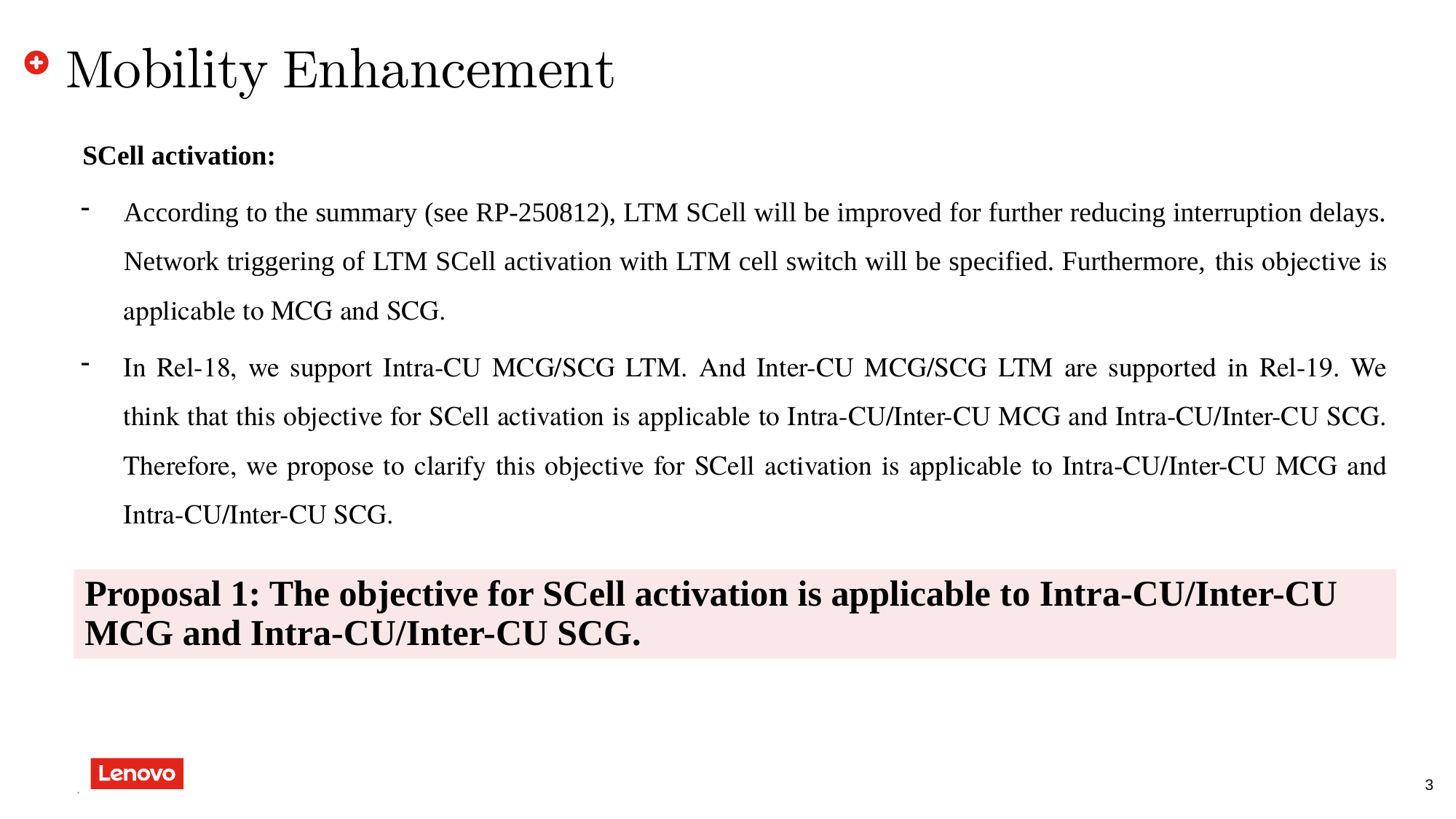

# Mobility Enhancement
SCell activation:
According to the summary (see RP-250812), LTM SCell will be improved for further reducing interruption delays. Network triggering of LTM SCell activation with LTM cell switch will be specified. Furthermore, this objective is applicable to MCG and SCG.
In Rel-18, we support Intra-CU MCG/SCG LTM. And Inter-CU MCG/SCG LTM are supported in Rel-19. We think that this objective for SCell activation is applicable to Intra-CU/Inter-CU MCG and Intra-CU/Inter-CU SCG. Therefore, we propose to clarify this objective for SCell activation is applicable to Intra-CU/Inter-CU MCG and Intra-CU/Inter-CU SCG.

Proposal 1: The objective for SCell activation is applicable to Intra-CU/Inter-CU MCG and Intra-CU/Inter-CU SCG.
.